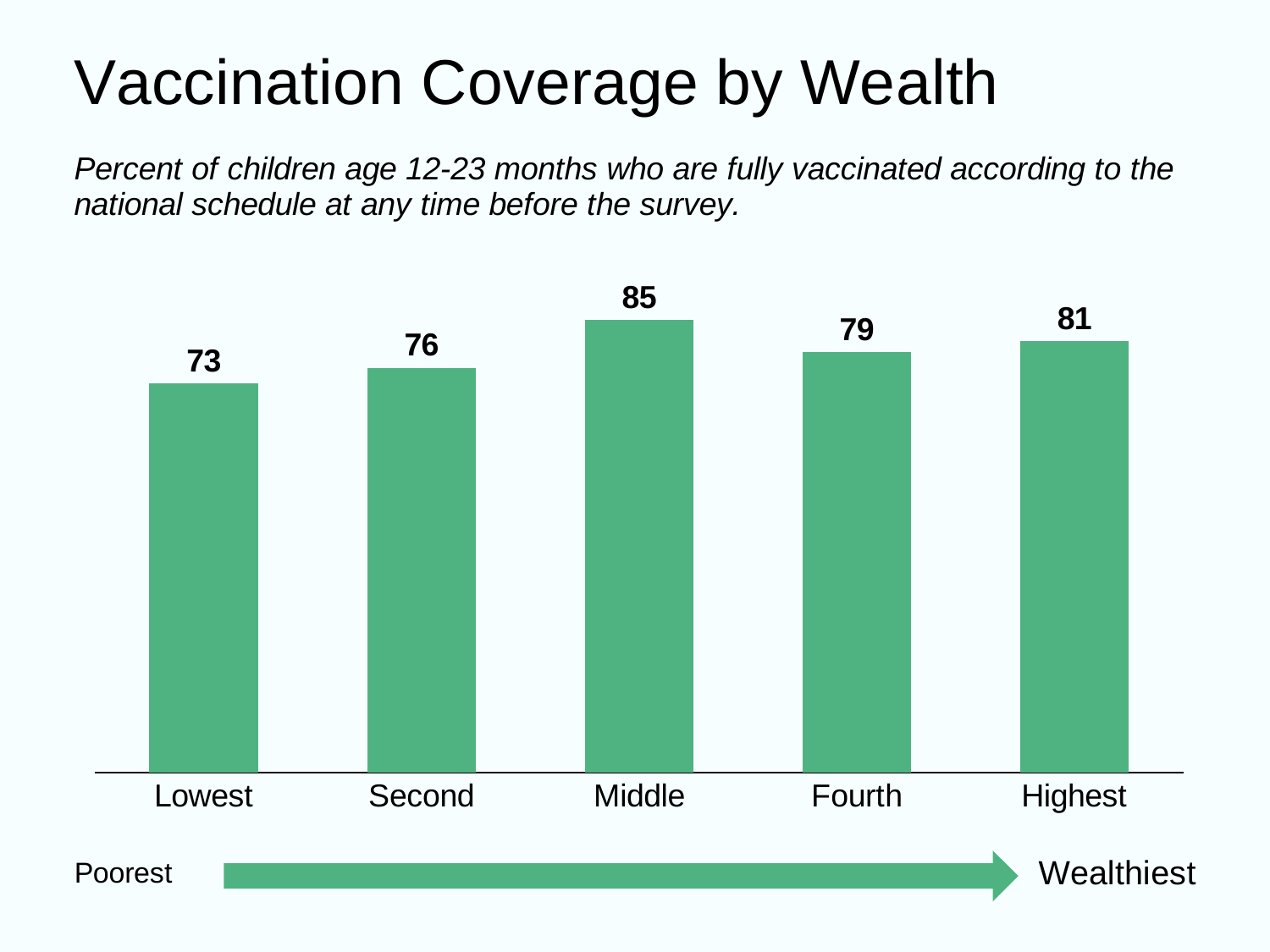

### Chart

| Category | Column1 |
|---|---|
| Lowest | 73.0 |
| Second | 76.0 |
| Middle | 85.0 |
| Fourth | 79.0 |
| Highest | 81.0 |